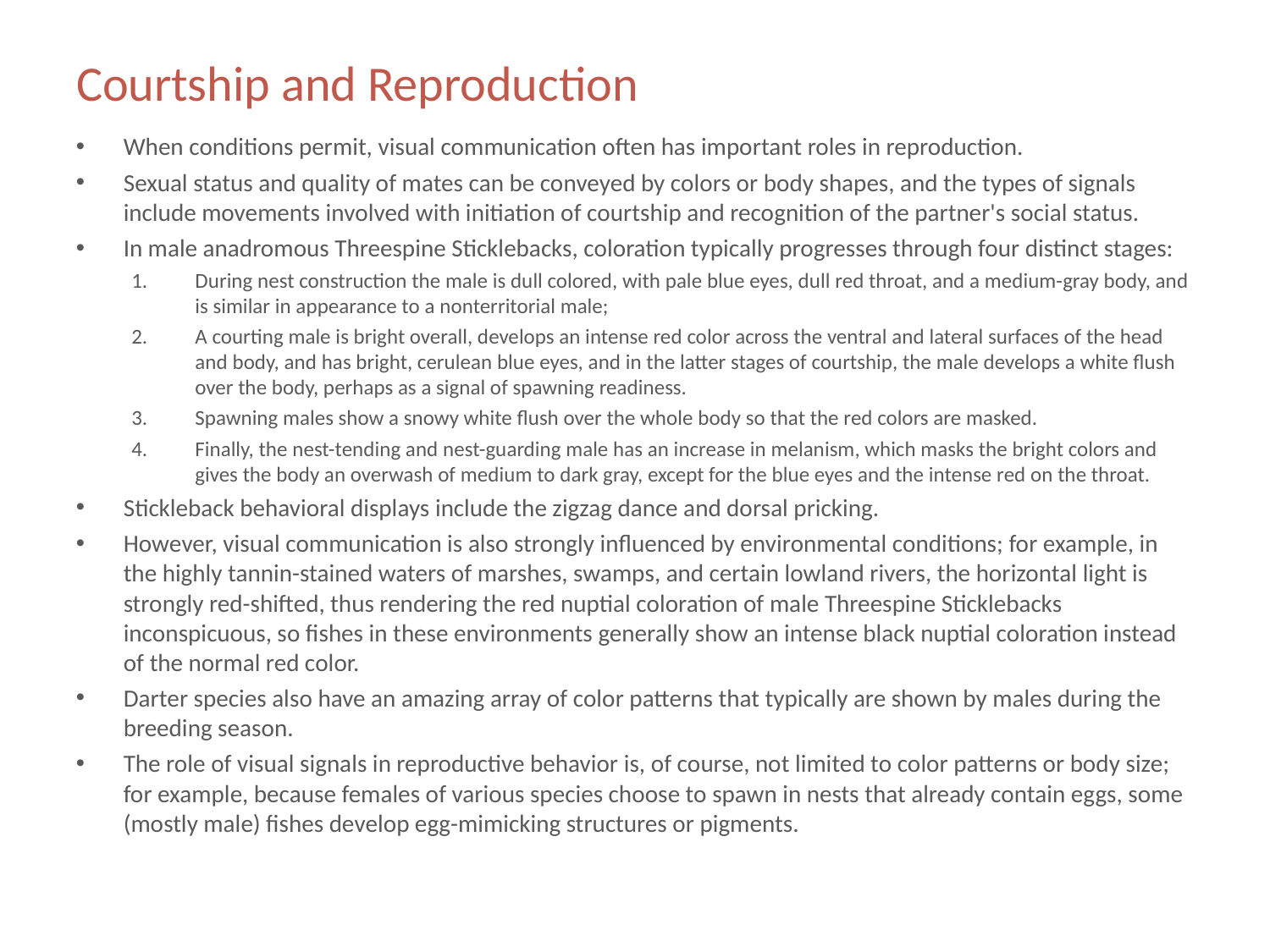

# Courtship and Reproduction
When conditions permit, visual communication often has important roles in reproduction.
Sexual status and quality of mates can be conveyed by colors or body shapes, and the types of signals include movements involved with initiation of courtship and recognition of the partner's social status.
In male anadromous Threespine Sticklebacks, coloration typically progresses through four distinct stages:
During nest construction the male is dull colored, with pale blue eyes, dull red throat, and a medium-gray body, and is similar in appearance to a nonterritorial male;
A courting male is bright overall, develops an intense red color across the ventral and lateral surfaces of the head and body, and has bright, cerulean blue eyes, and in the latter stages of courtship, the male develops a white flush over the body, perhaps as a signal of spawning readiness.
Spawning males show a snowy white flush over the whole body so that the red colors are masked.
Finally, the nest-tending and nest-guarding male has an increase in melanism, which masks the bright colors and gives the body an overwash of medium to dark gray, except for the blue eyes and the intense red on the throat.
Stickleback behavioral displays include the zigzag dance and dorsal pricking.
However, visual communication is also strongly influenced by environmental conditions; for example, in the highly tannin-stained waters of marshes, swamps, and certain lowland rivers, the horizontal light is strongly red-shifted, thus rendering the red nuptial coloration of male Threespine Sticklebacks inconspicuous, so fishes in these environments generally show an intense black nuptial coloration instead of the normal red color.
Darter species also have an amazing array of color patterns that typically are shown by males during the breeding season.
The role of visual signals in reproductive behavior is, of course, not limited to color patterns or body size; for example, because females of various species choose to spawn in nests that already contain eggs, some (mostly male) fishes develop egg-mimicking structures or pigments.